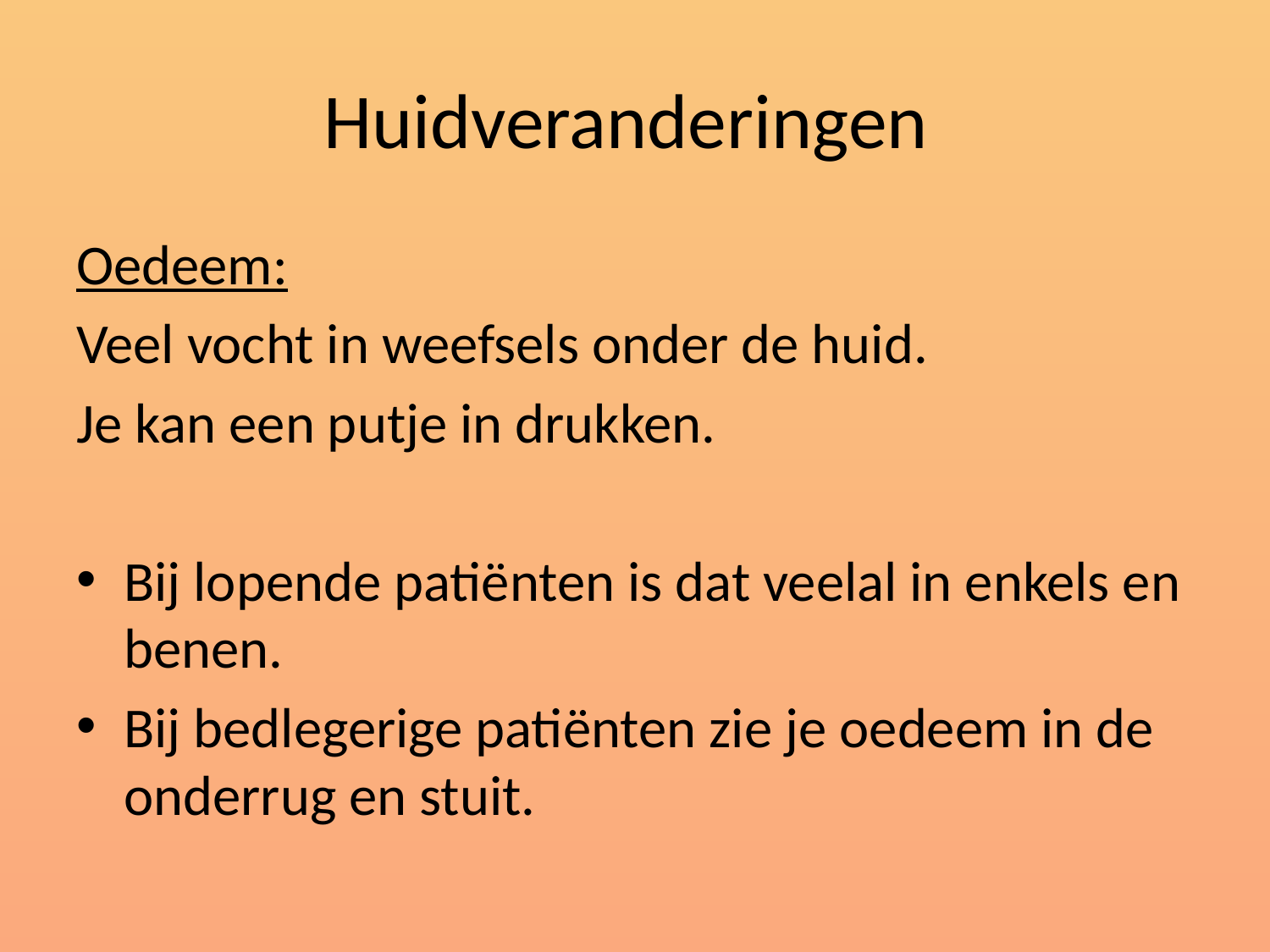

# Huidveranderingen
Oedeem:
Veel vocht in weefsels onder de huid.
Je kan een putje in drukken.

Bij lopende patiënten is dat veelal in enkels en benen.
Bij bedlegerige patiënten zie je oedeem in de onderrug en stuit.